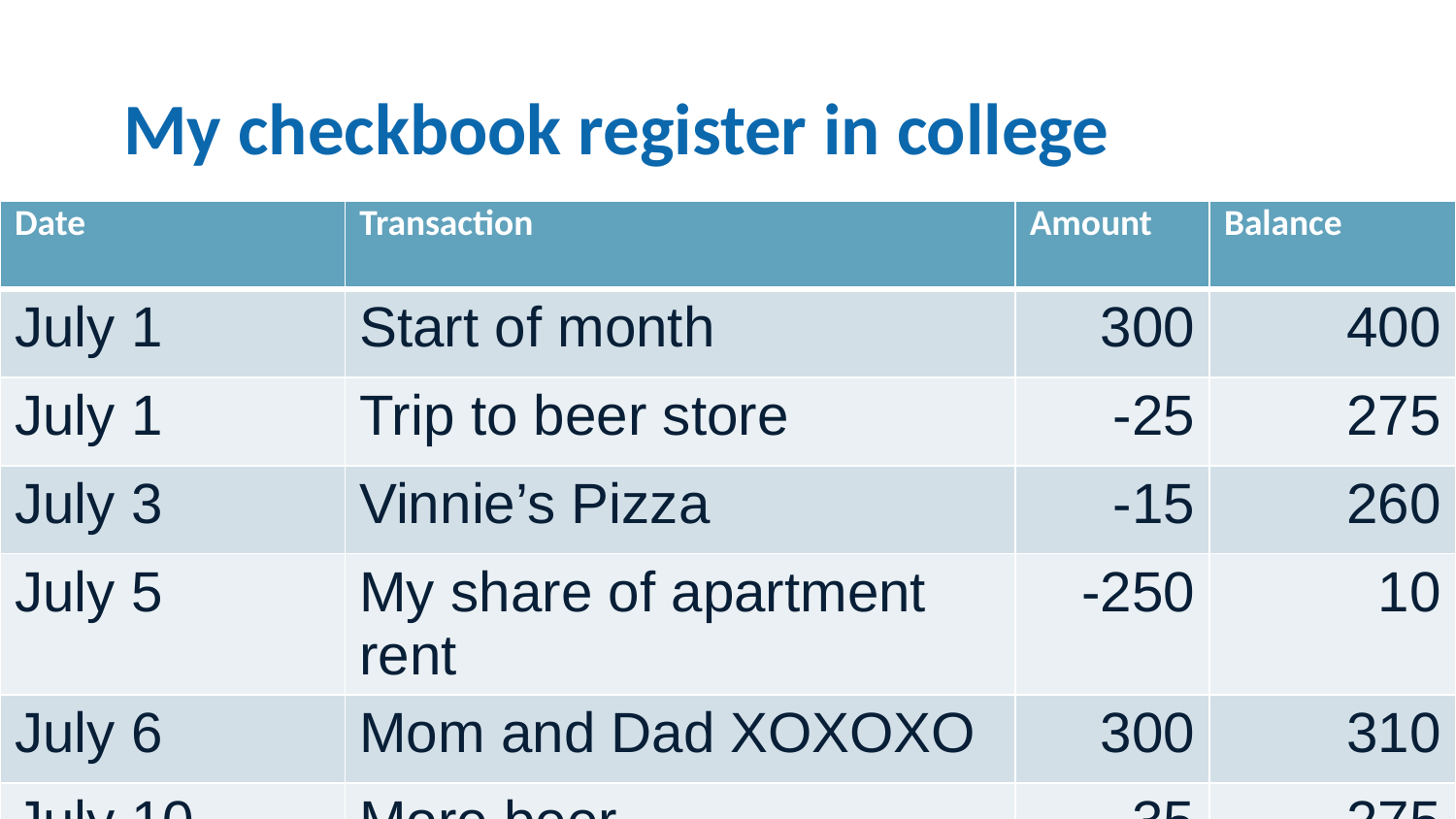

# My checkbook register in college
| Date | Transaction | Amount | Balance |
| --- | --- | --- | --- |
| July 1 | Start of month | 300 | 400 |
| July 1 | Trip to beer store | -25 | 275 |
| July 3 | Vinnie’s Pizza | -15 | 260 |
| July 5 | My share of apartment rent | -250 | 10 |
| July 6 | Mom and Dad XOXOXO | 300 | 310 |
| July 10 | More beer | -35 | 275 |